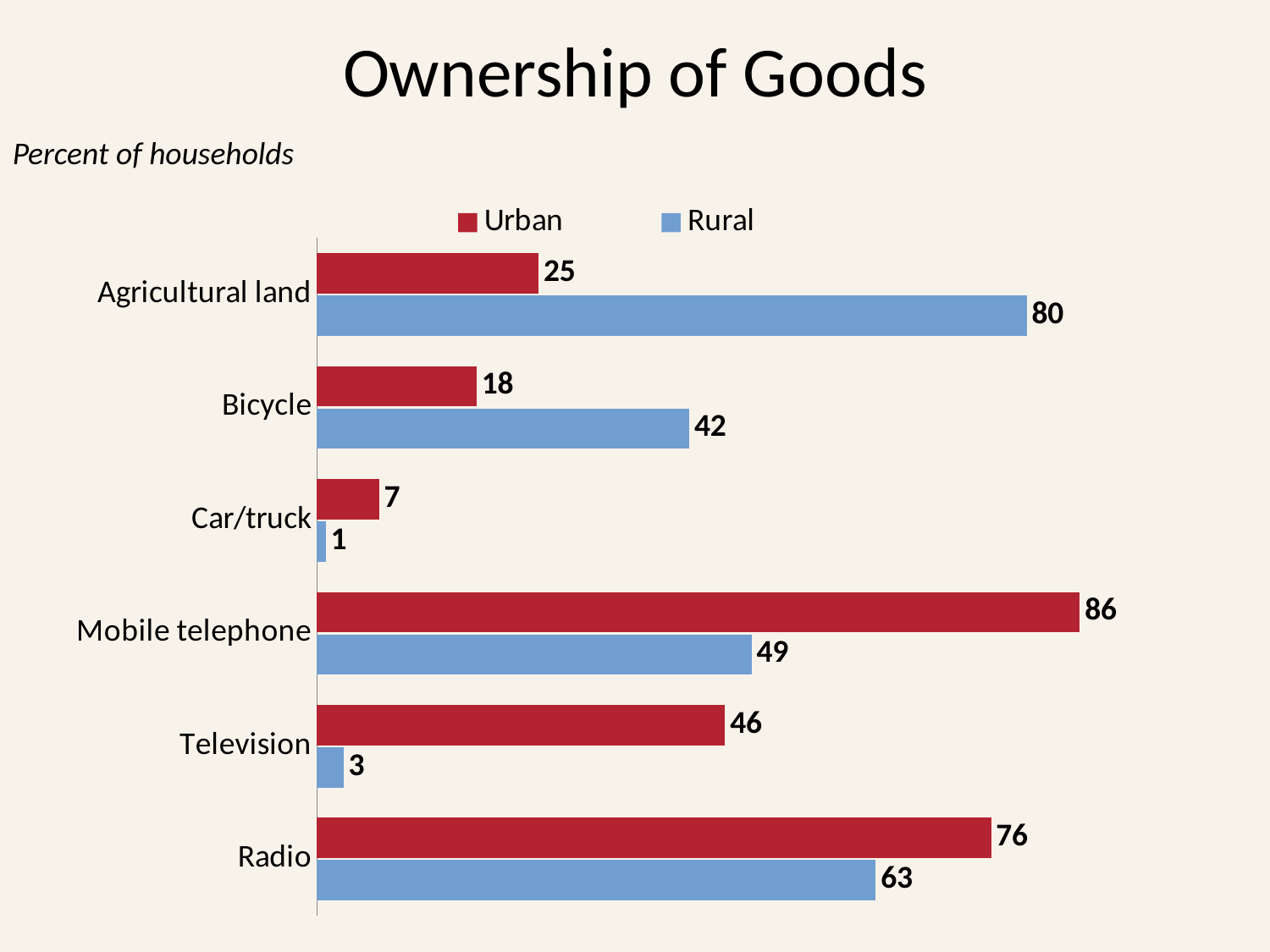

# Ownership of Goods
Percent of households

### Chart

| Category | Rural | Urban |
|---|---|---|
| Radio | 63.0 | 76.0 |
| Television | 3.0 | 46.0 |
| Mobile telephone | 49.0 | 86.0 |
| Car/truck | 1.0 | 7.0 |
| Bicycle | 42.0 | 18.0 |
| Agricultural land | 80.0 | 25.0 |